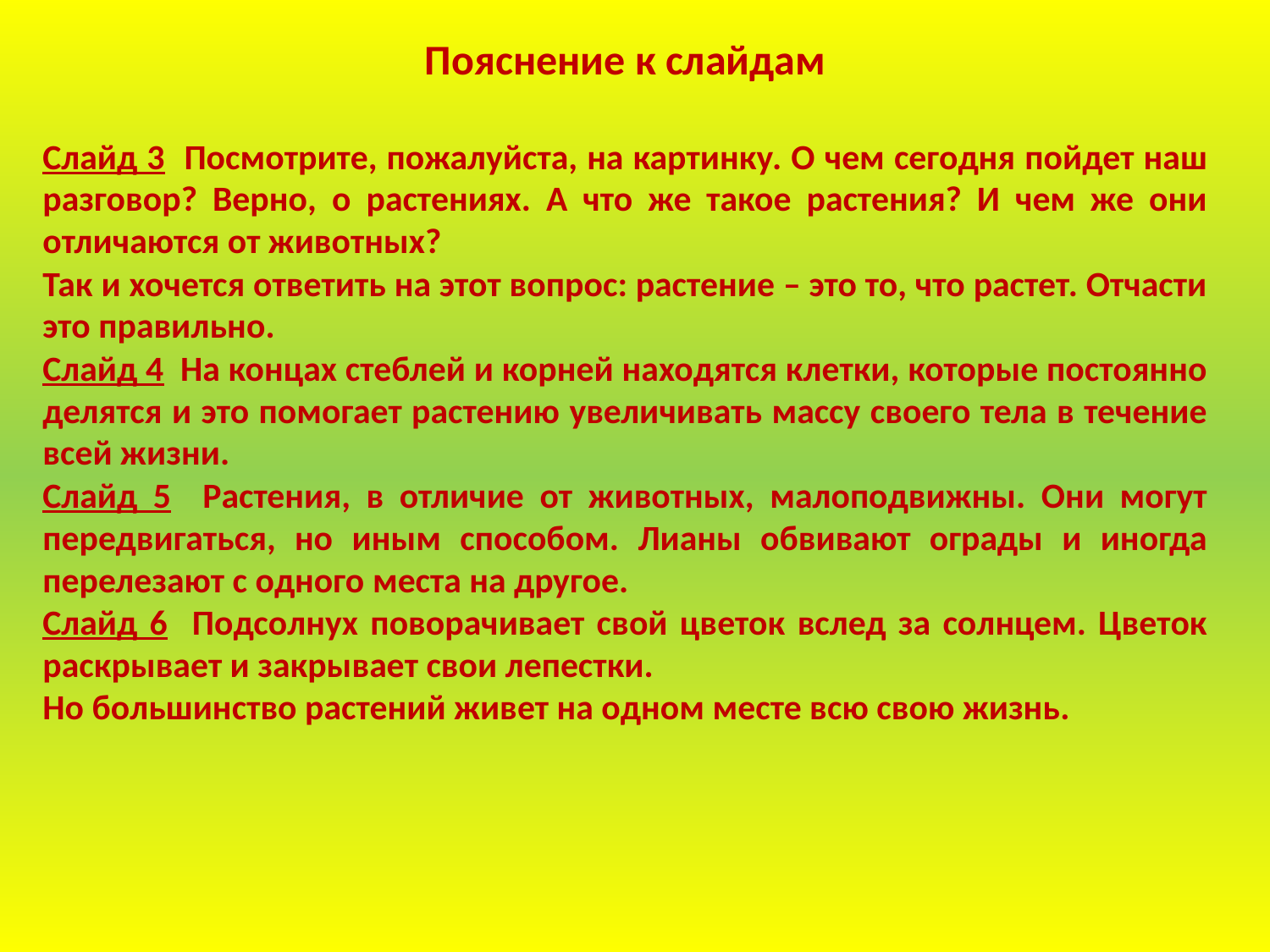

Пояснение к слайдам

Слайд 3  Посмотрите, пожалуйста, на картинку. О чем сегодня пойдет наш разговор? Верно, о растениях. А что же такое растения? И чем же они отличаются от животных?
Так и хочется ответить на этот вопрос: растение – это то, что растет. Отчасти это правильно.
Слайд 4  На концах стеблей и корней находятся клетки, которые постоянно делятся и это помогает растению увеличивать массу своего тела в течение всей жизни.
Слайд 5  Растения, в отличие от животных, малоподвижны. Они могут передвигаться, но иным способом. Лианы обвивают ограды и иногда перелезают с одного места на другое.
Слайд 6  Подсолнух поворачивает свой цветок вслед за солнцем. Цветок раскрывает и закрывает свои лепестки.
Но большинство растений живет на одном месте всю свою жизнь.